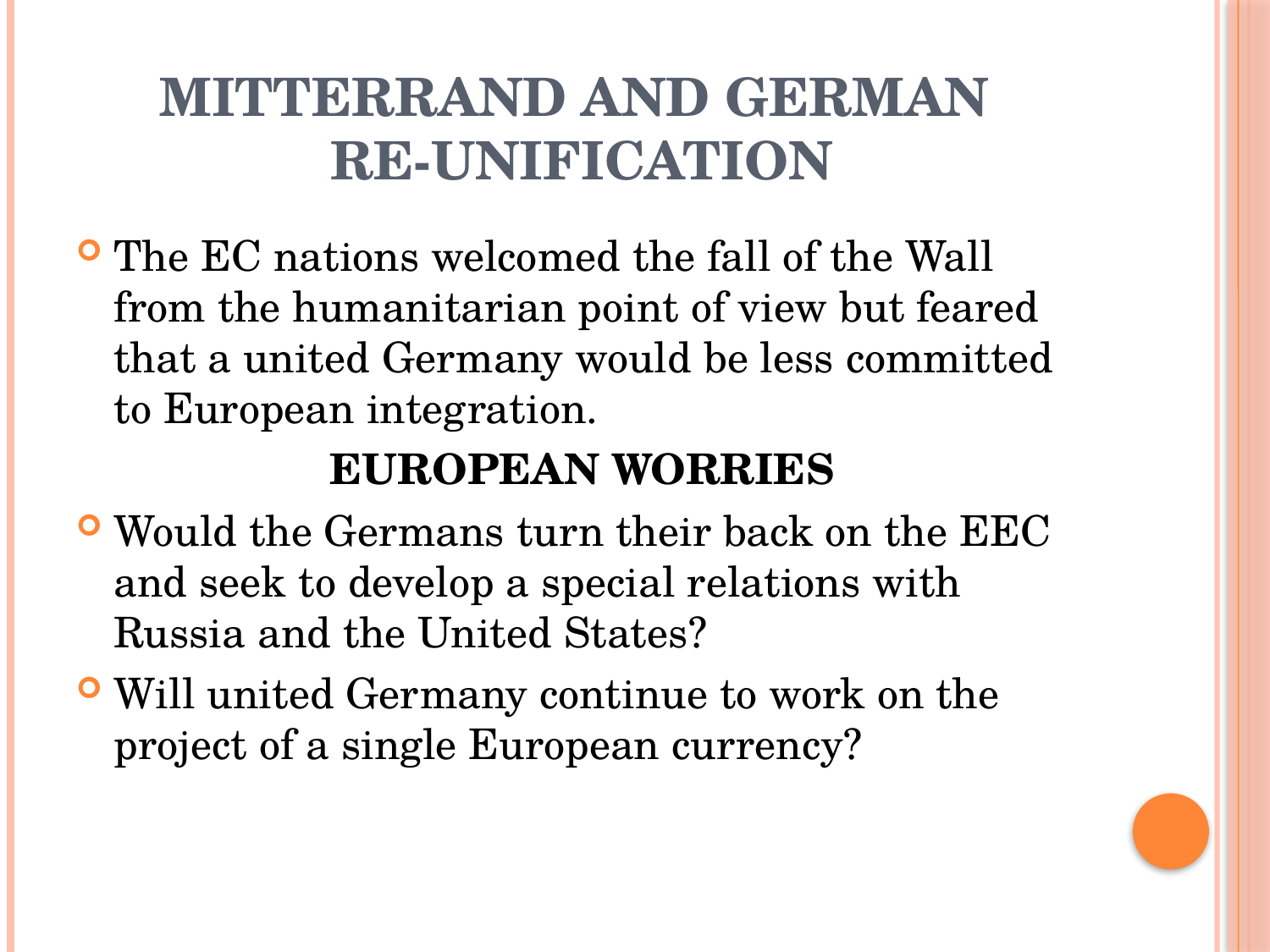

# MITTERRAND AND GERMAN RE-UNIFICATION
The EC nations welcomed the fall of the Wall from the humanitarian point of view but feared that a united Germany would be less committed to European integration.
EUROPEAN WORRIES
Would the Germans turn their back on the EEC and seek to develop a special relations with Russia and the United States?
Will united Germany continue to work on the project of a single European currency?